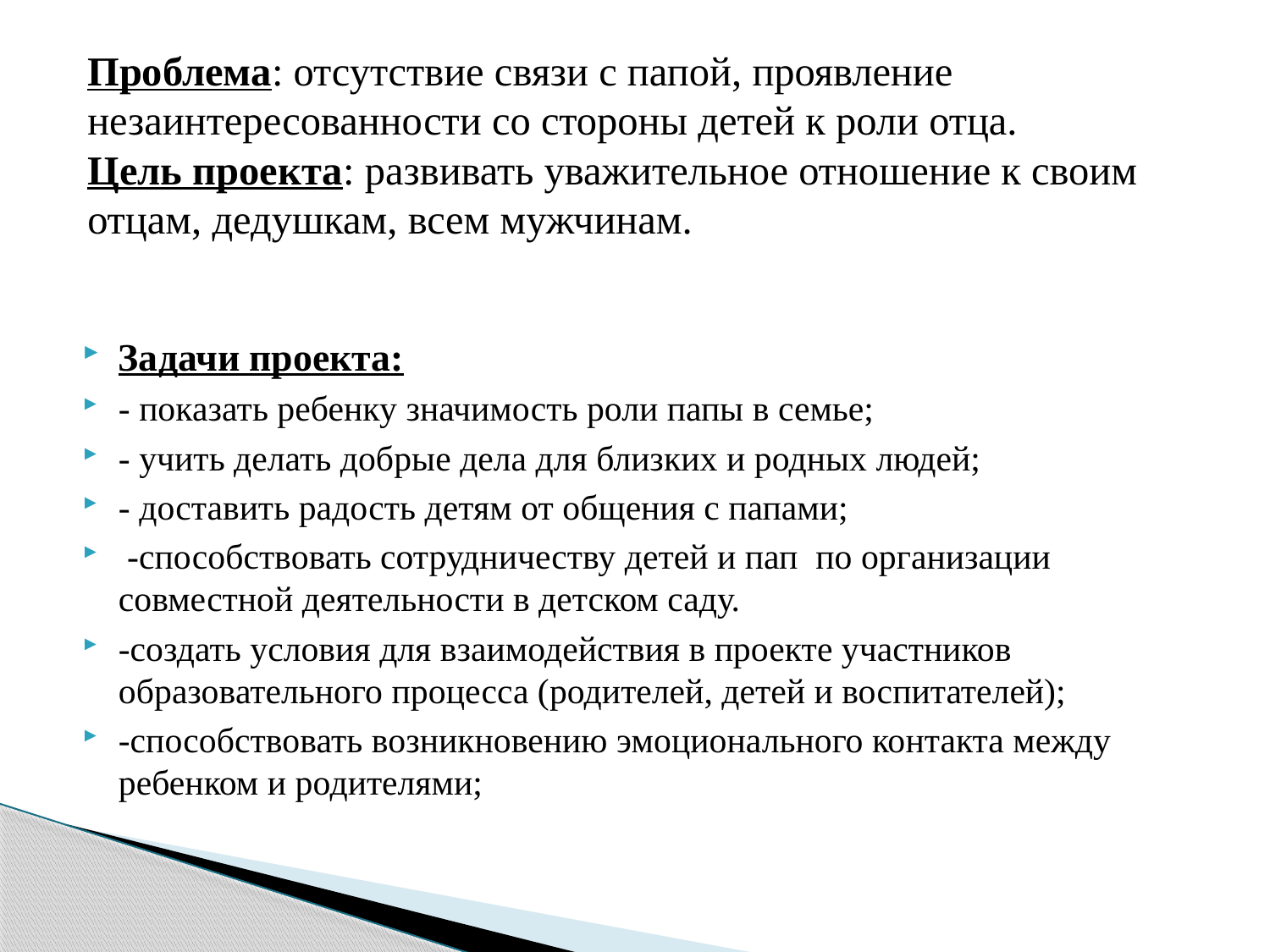

# Проблема: отсутствие связи с папой, проявление незаинтересованности со стороны детей к роли отца. Цель проекта: развивать уважительное отношение к своим отцам, дедушкам, всем мужчинам.
Задачи проекта:
- показать ребенку значимость роли папы в семье;
- учить делать добрые дела для близких и родных людей;
- доставить радость детям от общения с папами;
 -способствовать сотрудничеству детей и пап  по организации совместной деятельности в детском саду.
-создать условия для взаимодействия в проекте участников образовательного процесса (родителей, детей и воспитателей);
-способствовать возникновению эмоционального контакта между ребенком и родителями;